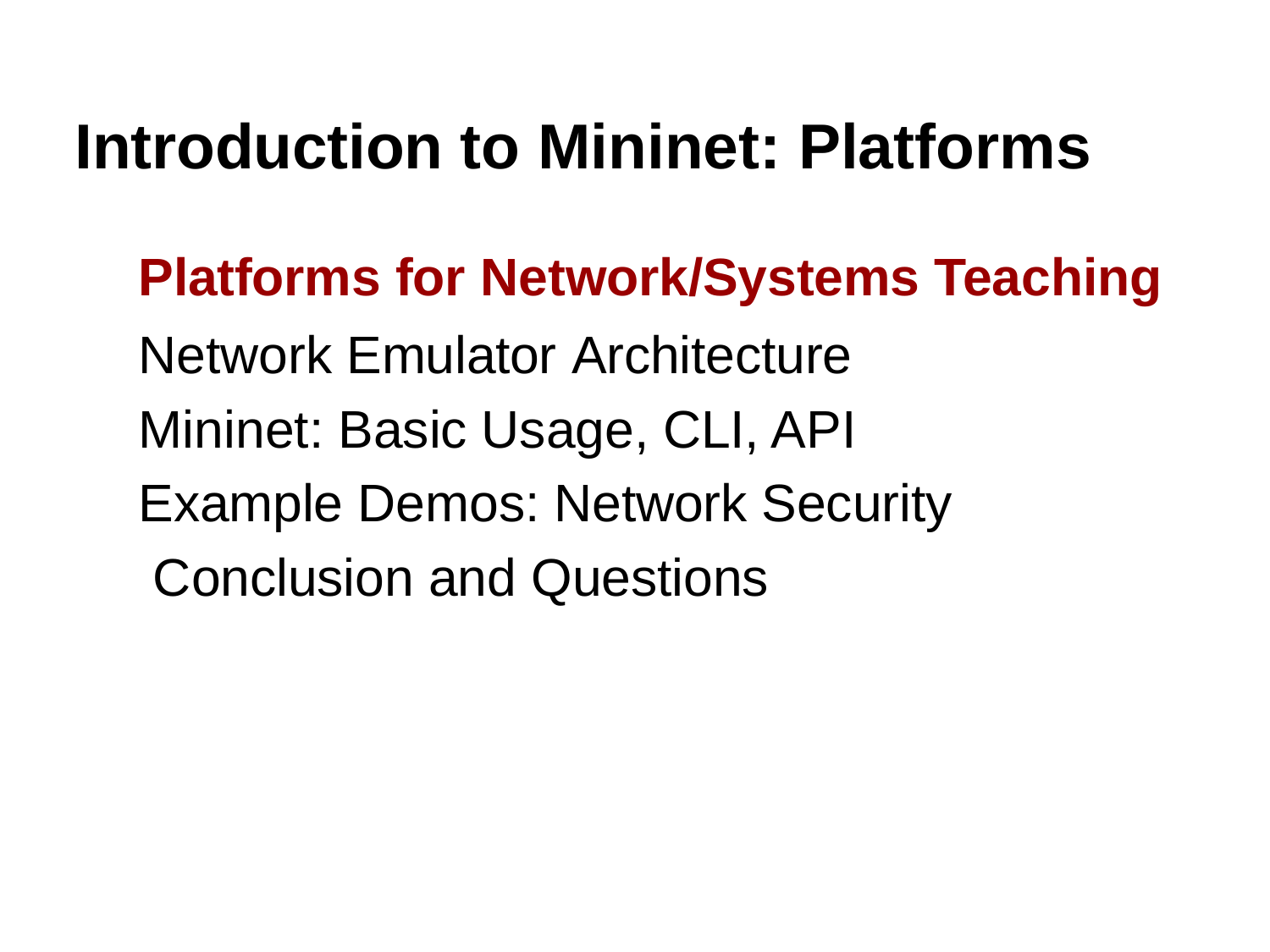

# Introduction to Mininet: Platforms
Platforms for Network/Systems Teaching
Network Emulator Architecture  Mininet: Basic Usage, CLI, API  Example Demos: Network Security  Conclusion and Questions